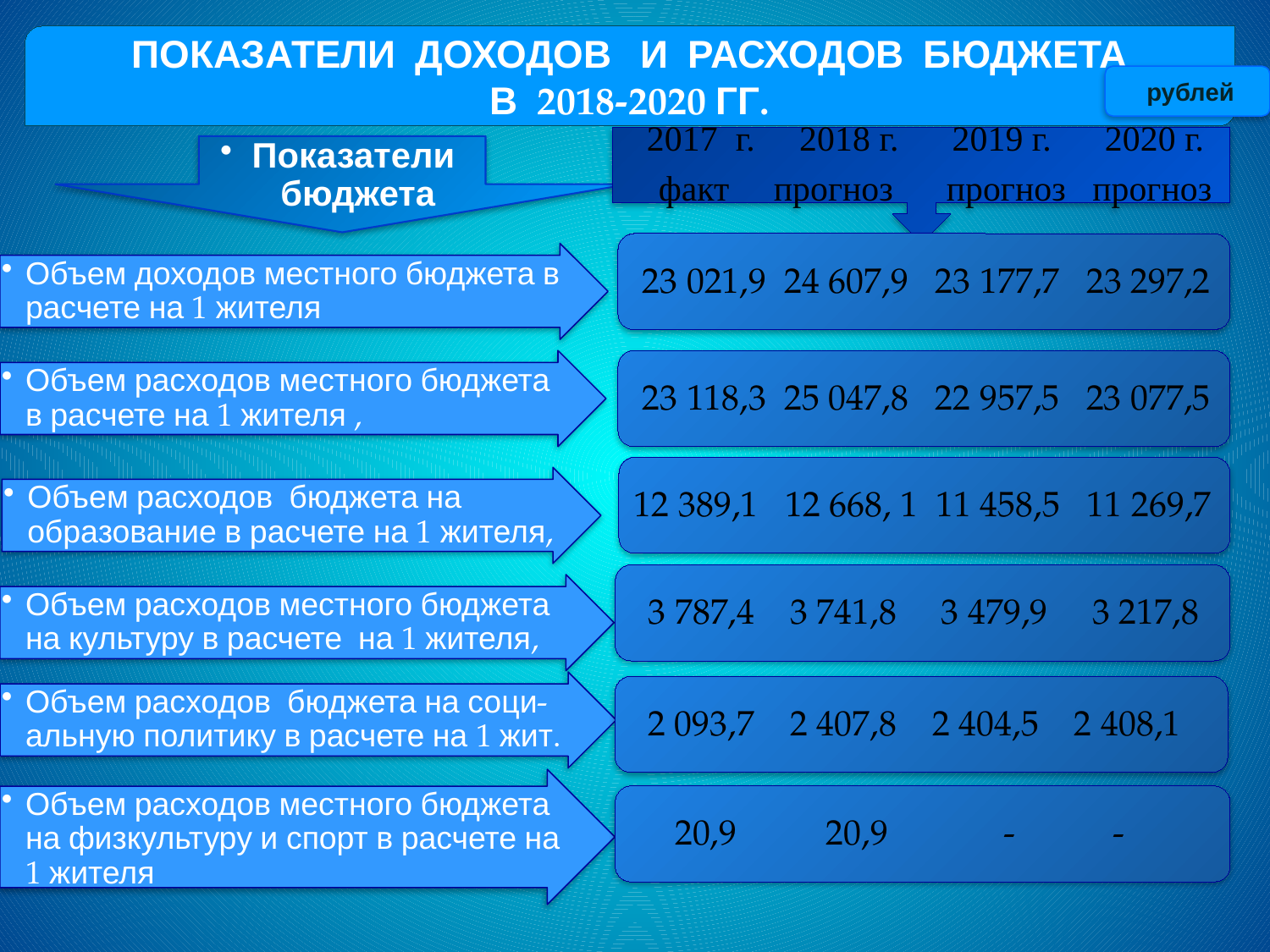

ПОКАЗАТЕЛИ  ДОХОДОВ   И  РАСХОДОВ  БЮДЖЕТА
В  2018-2020 ГГ.
 рублей
Показатели  бюджета
 2017  г.     2018 г.      2019 г.      2020 г.
    факт     прогноз      прогноз   прогноз
Объем доходов местного бюджета в расчете на 1 жителя

 23 021,9  24 607,9   23 177,7   23 297,2
Объем расходов местного бюджета в расчете на 1 жителя ,
 23 118,3  25 047,8   22 957,5   23 077,5
Объем расходов  бюджета на образование в расчете на 1 жителя,
12 389,1   12 668, 1  11 458,5   11 269,7
Объем расходов местного бюджета на культуру в расчете  на 1 жителя,
  3 787,4    3 741,8     3 479,9     3 217,8
Объем расходов  бюджета на соци-альную политику в расчете на 1 жит.
  2 093,7    2 407,8    2 404,5    2 408,1
Объем расходов местного бюджета на физкультуру и спорт в расчете на 1 жителя
     20,9          20,9             -           -
41